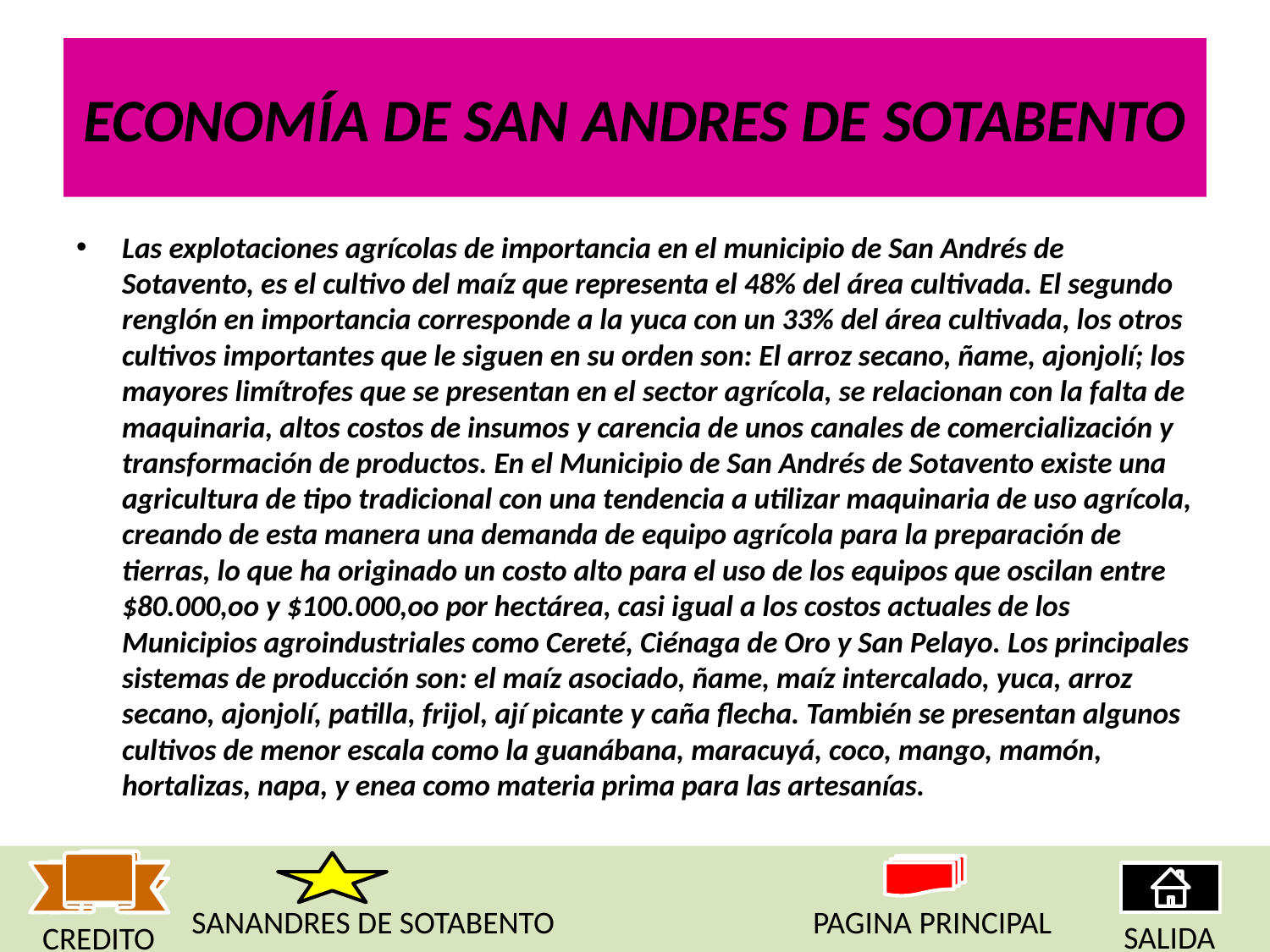

# ECONOMÍA DE SAN ANDRES DE SOTABENTO
Las explotaciones agrícolas de importancia en el municipio de San Andrés de Sotavento, es el cultivo del maíz que representa el 48% del área cultivada. El segundo renglón en importancia corresponde a la yuca con un 33% del área cultivada, los otros cultivos importantes que le siguen en su orden son: El arroz secano, ñame, ajonjolí; los mayores limítrofes que se presentan en el sector agrícola, se relacionan con la falta de maquinaria, altos costos de insumos y carencia de unos canales de comercialización y transformación de productos. En el Municipio de San Andrés de Sotavento existe una agricultura de tipo tradicional con una tendencia a utilizar maquinaria de uso agrícola, creando de esta manera una demanda de equipo agrícola para la preparación de tierras, lo que ha originado un costo alto para el uso de los equipos que oscilan entre $80.000,oo y $100.000,oo por hectárea, casi igual a los costos actuales de los Municipios agroindustriales como Cereté, Ciénaga de Oro y San Pelayo. Los principales sistemas de producción son: el maíz asociado, ñame, maíz intercalado, yuca, arroz secano, ajonjolí, patilla, frijol, ají picante y caña flecha. También se presentan algunos cultivos de menor escala como la guanábana, maracuyá, coco, mango, mamón, hortalizas, napa, y enea como materia prima para las artesanías.

SANANDRES DE SOTABENTO
PAGINA PRINCIPAL
SALIDA
CREDITO